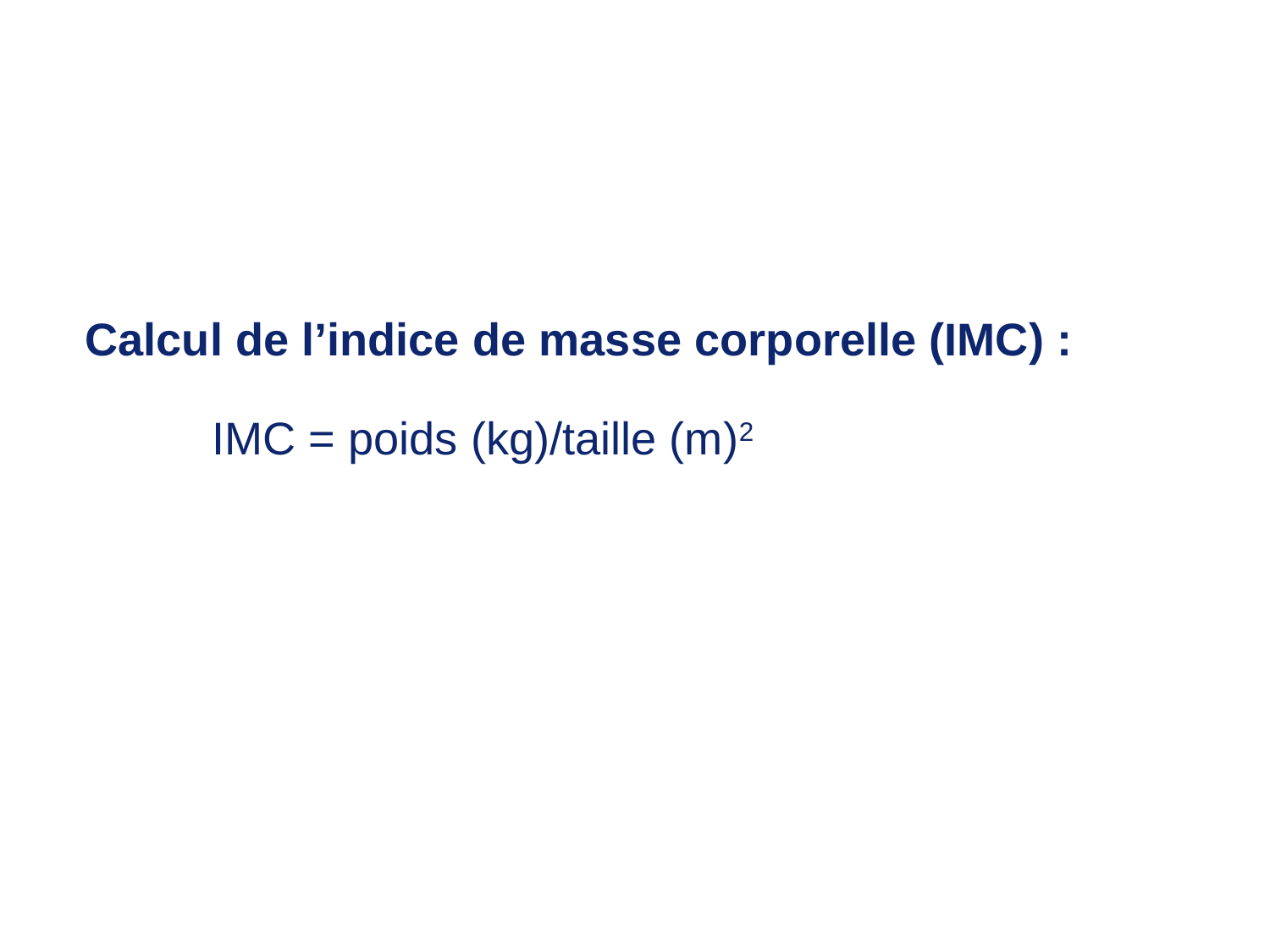

Calcul de l’indice de masse corporelle (IMC) :

	IMC = poids (kg)/taille (m)2